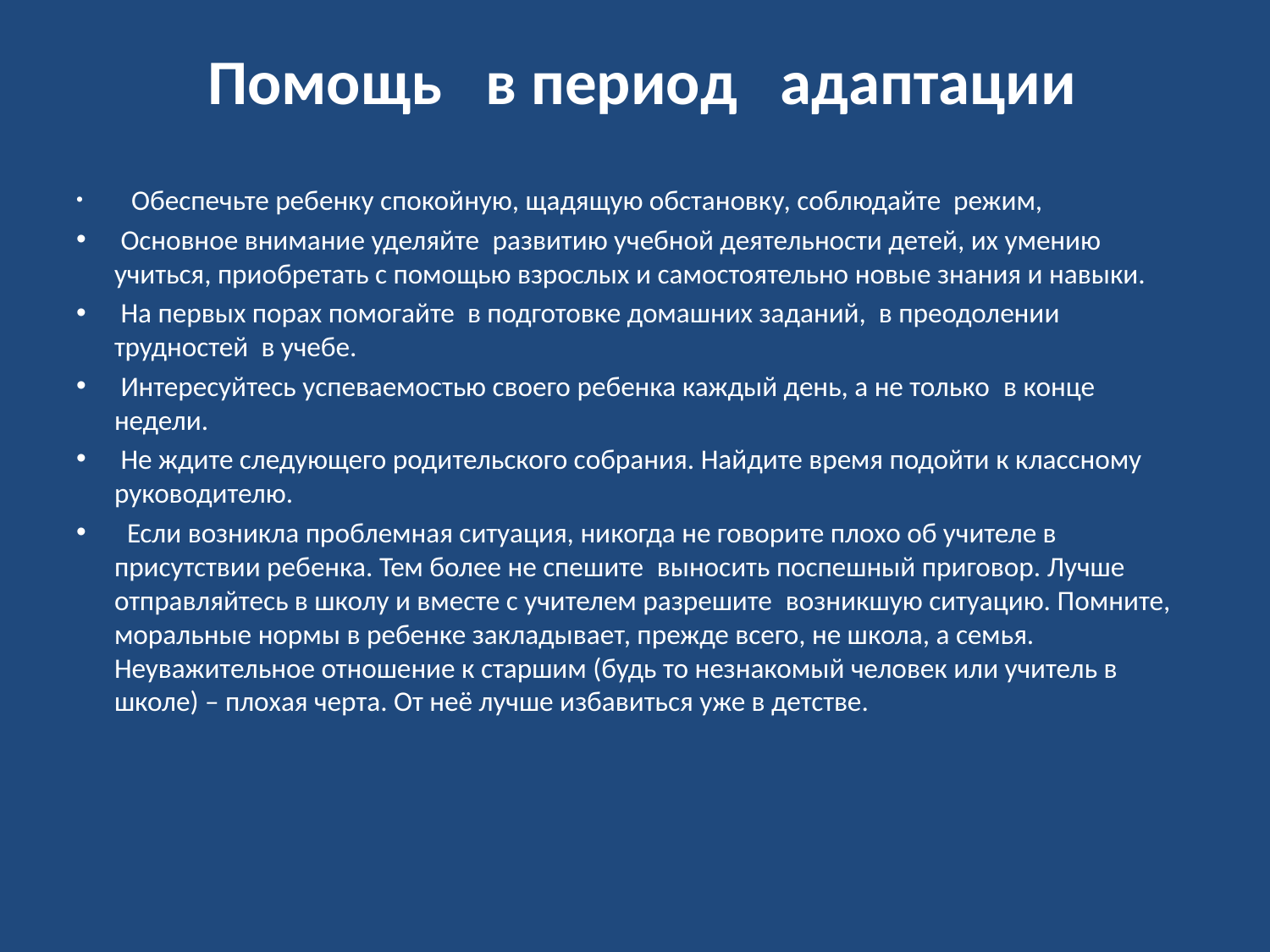

# Помощь   в период   адаптации
   Обеспечьте ребенку спокойную, щадящую обстановку, соблюдайте  режим,
 Основное внимание уделяйте  развитию учебной деятельности детей, их умению учиться, приобретать с помощью взрослых и самостоятельно новые знания и навыки.
 На первых порах помогайте  в подготовке домашних заданий,  в преодолении трудностей  в учебе.
 Интересуйтесь успеваемостью своего ребенка каждый день, а не только  в конце недели.
 Не ждите следующего родительского собрания. Найдите время подойти к классному руководителю.
  Если возникла проблемная ситуация, никогда не говорите плохо об учителе в присутствии ребенка. Тем более не спешите  выносить поспешный приговор. Лучше отправляйтесь в школу и вместе с учителем разрешите  возникшую ситуацию. Помните, моральные нормы в ребенке закладывает, прежде всего, не школа, а семья. Неуважительное отношение к старшим (будь то незнакомый человек или учитель в школе) – плохая черта. От неё лучше избавиться уже в детстве.